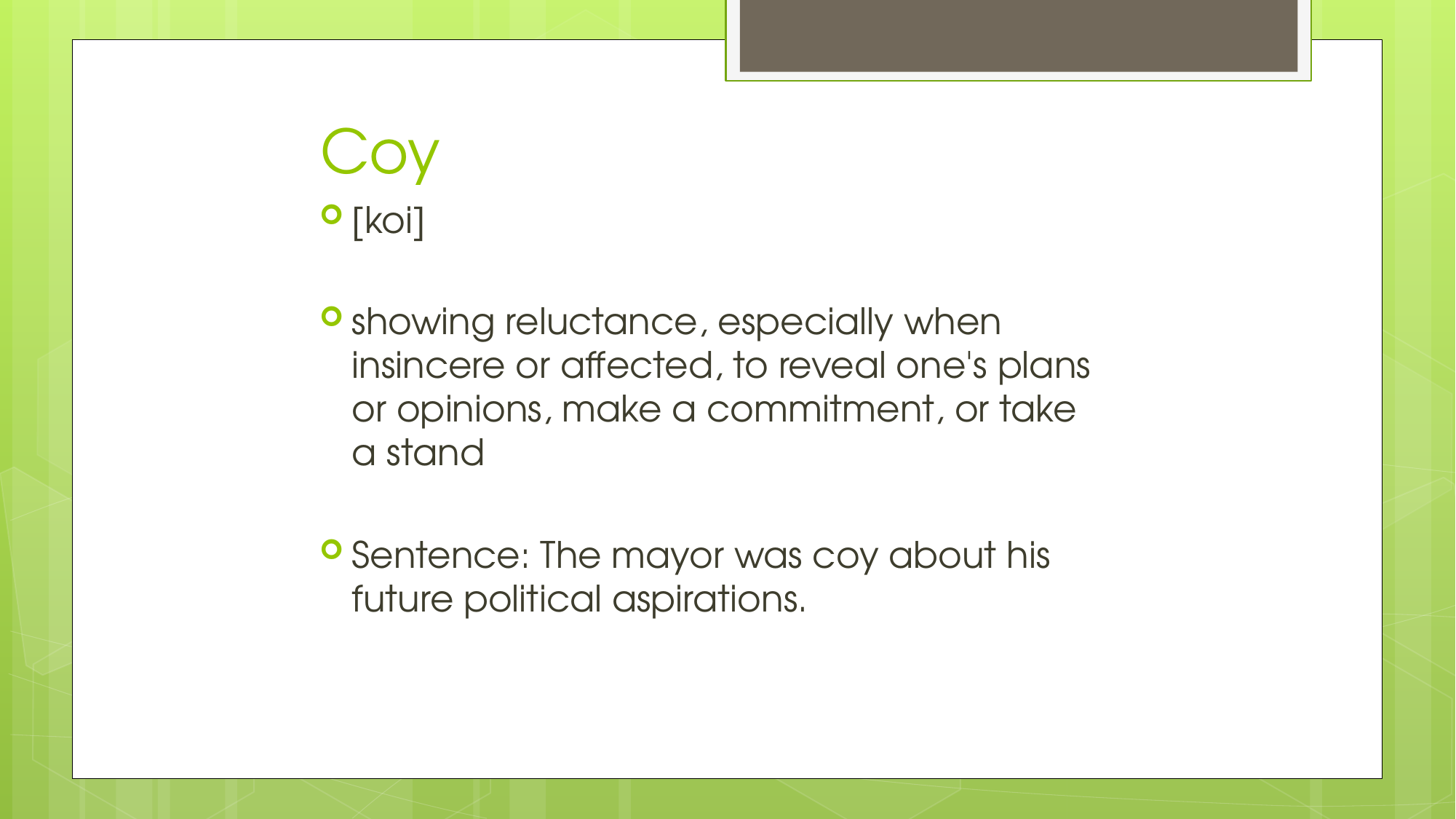

# Coy
[koi]

showing reluctance, especially when insincere or affected, to reveal one's plans or opinions, make a commitment, or take a stand

Sentence: The mayor was coy about his future political aspirations.